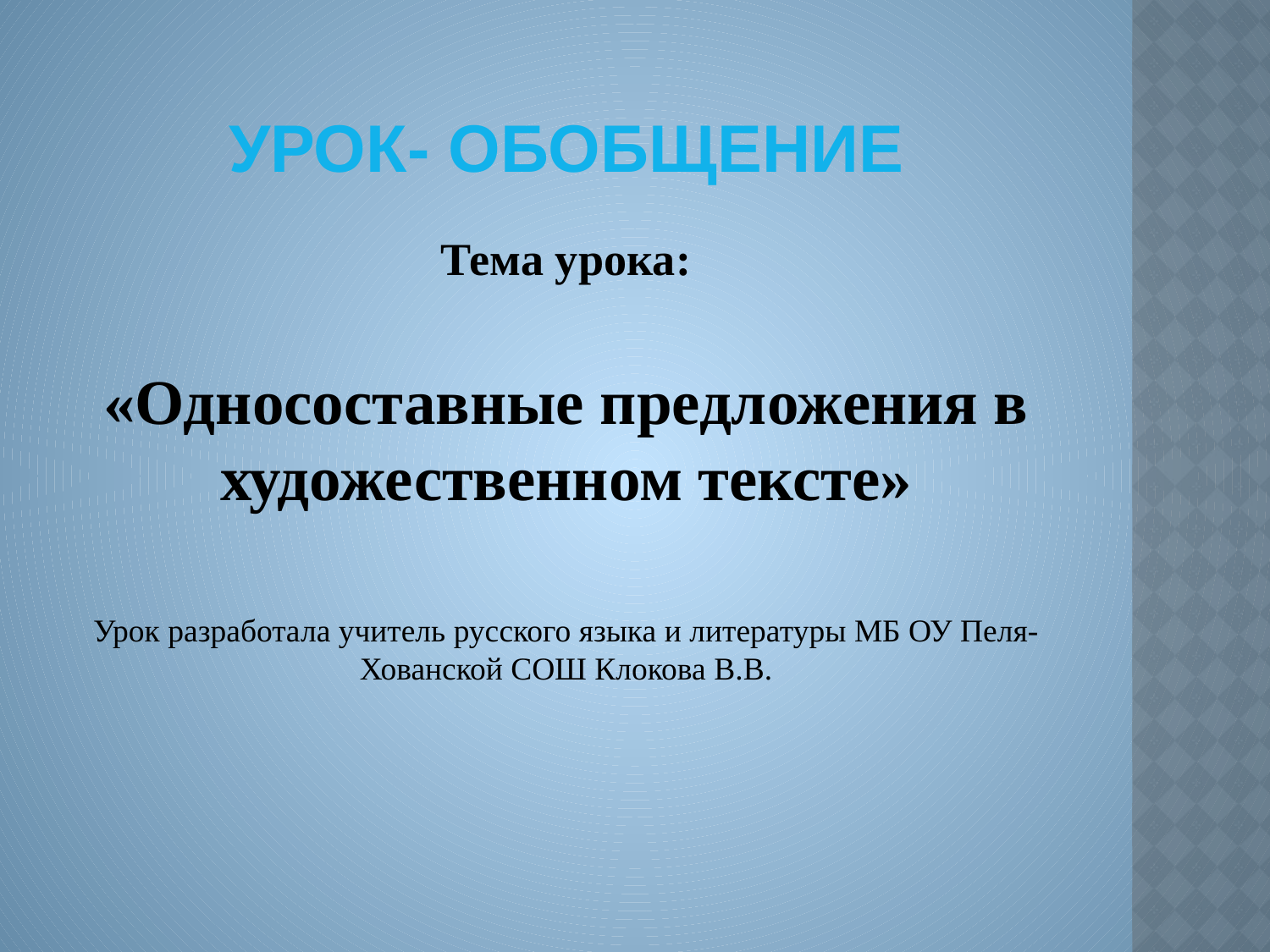

# Урок- Обобщение
Тема урока:

«Односоставные предложения в художественном тексте»

Урок разработала учитель русского языка и литературы МБ ОУ Пеля-Хованской СОШ Клокова В.В.